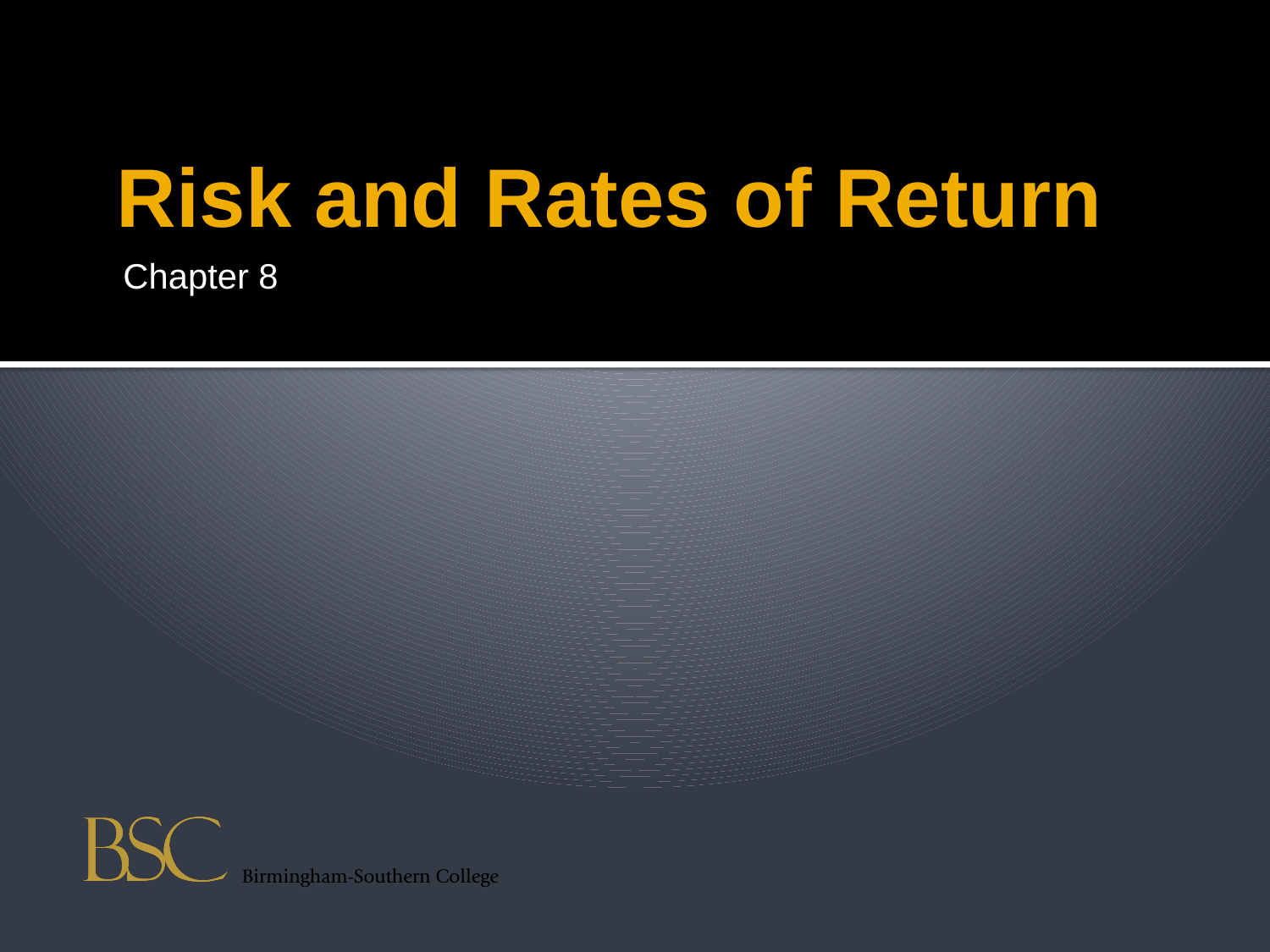

# Risk and Rates of Return
Chapter 8